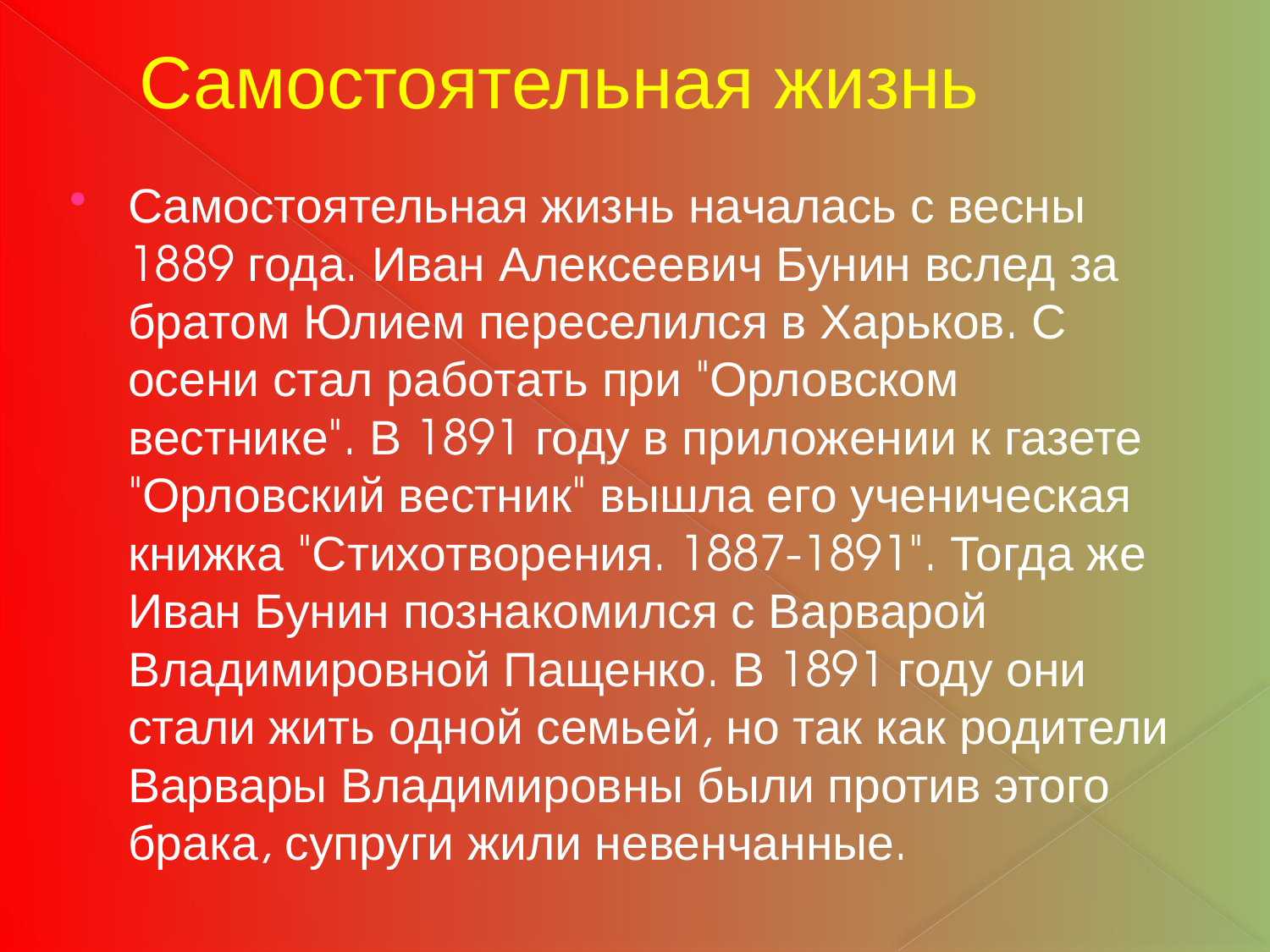

# Самостоятельная жизнь
Самостоятельная жизнь началась с весны 1889 года. Иван Алексеевич Бунин вслед за братом Юлием переселился в Харьков. С осени стал работать при "Орловском вестнике". В 1891 году в приложении к газете "Орловский вестник" вышла его ученическая книжка "Стихотворения. 1887-1891". Тогда же Иван Бунин познакомился с Варварой Владимировной Пащенко. В 1891 году они стали жить одной семьей, но так как родители Варвары Владимировны были против этого брака, супруги жили невенчанные.